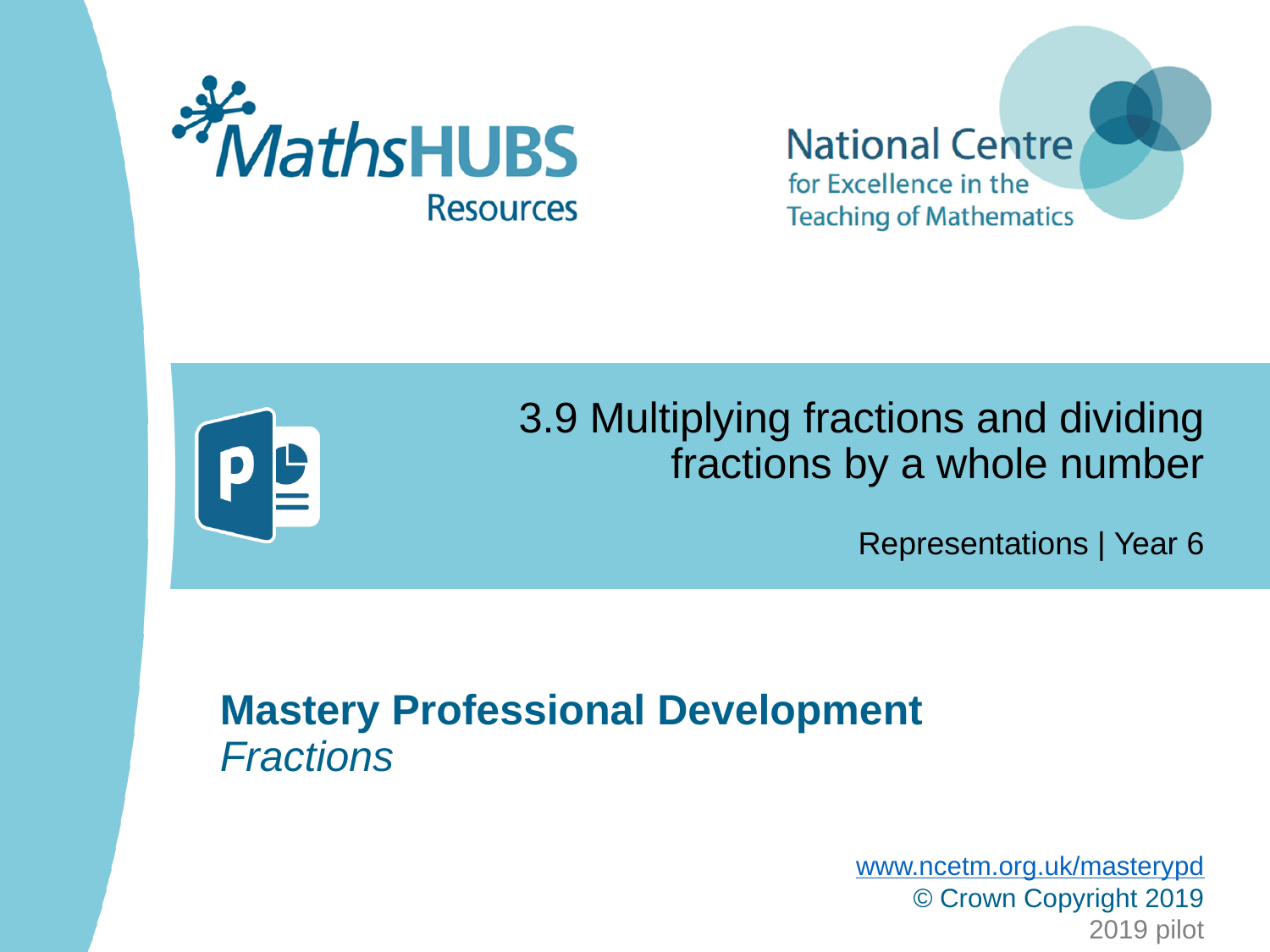

# 3.9 Multiplying fractions and dividing fractions by a whole number
Representations | Year 6
Fractions